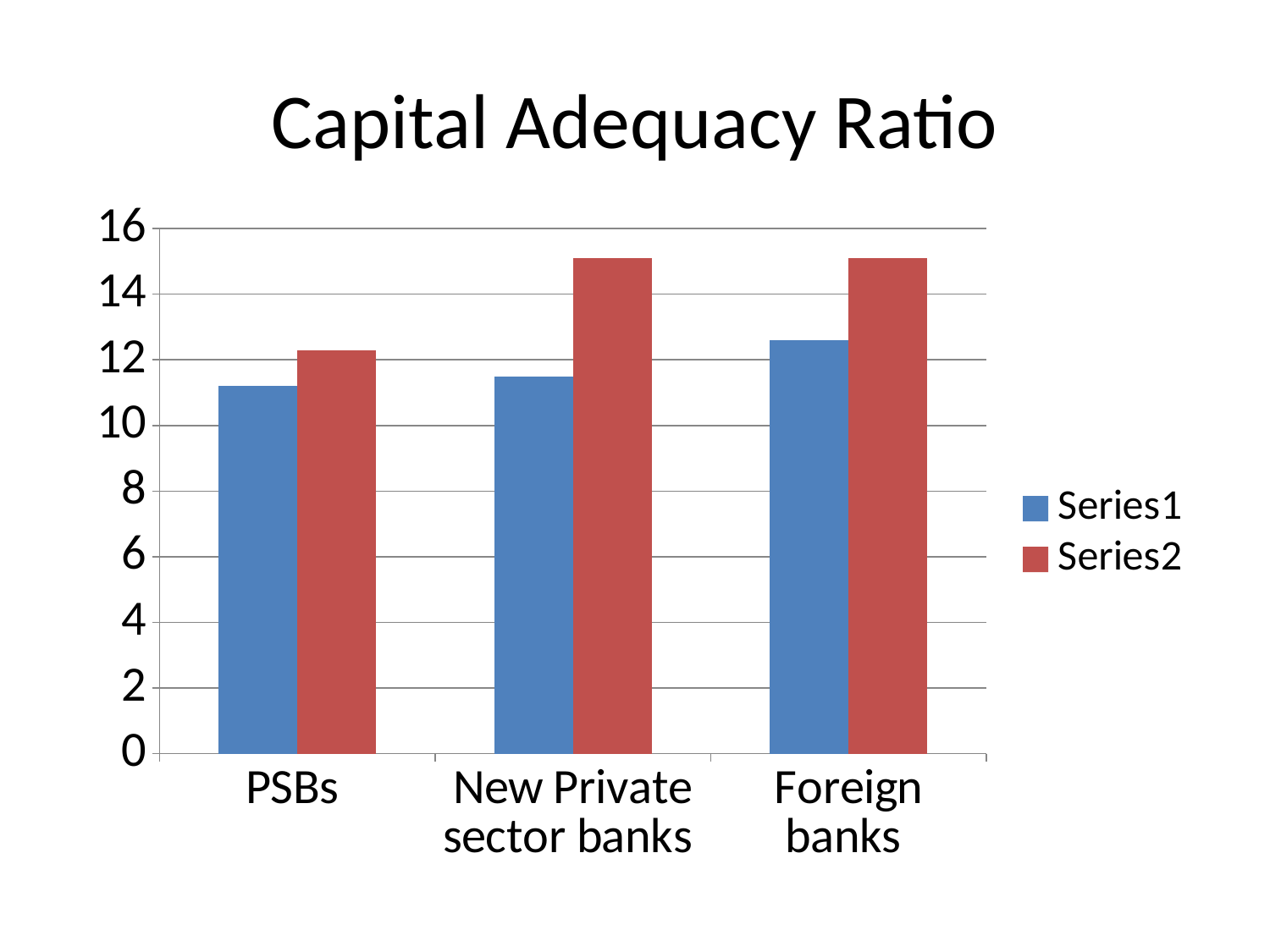

# Capital Adequacy Ratio

### Chart

| Category |  |  |
|---|---|---|
| PSBs  | 11.2 | 12.3 |
| New Private sector banks  | 11.5 | 15.1 |
| Foreign banks  | 12.6 | 15.1 |